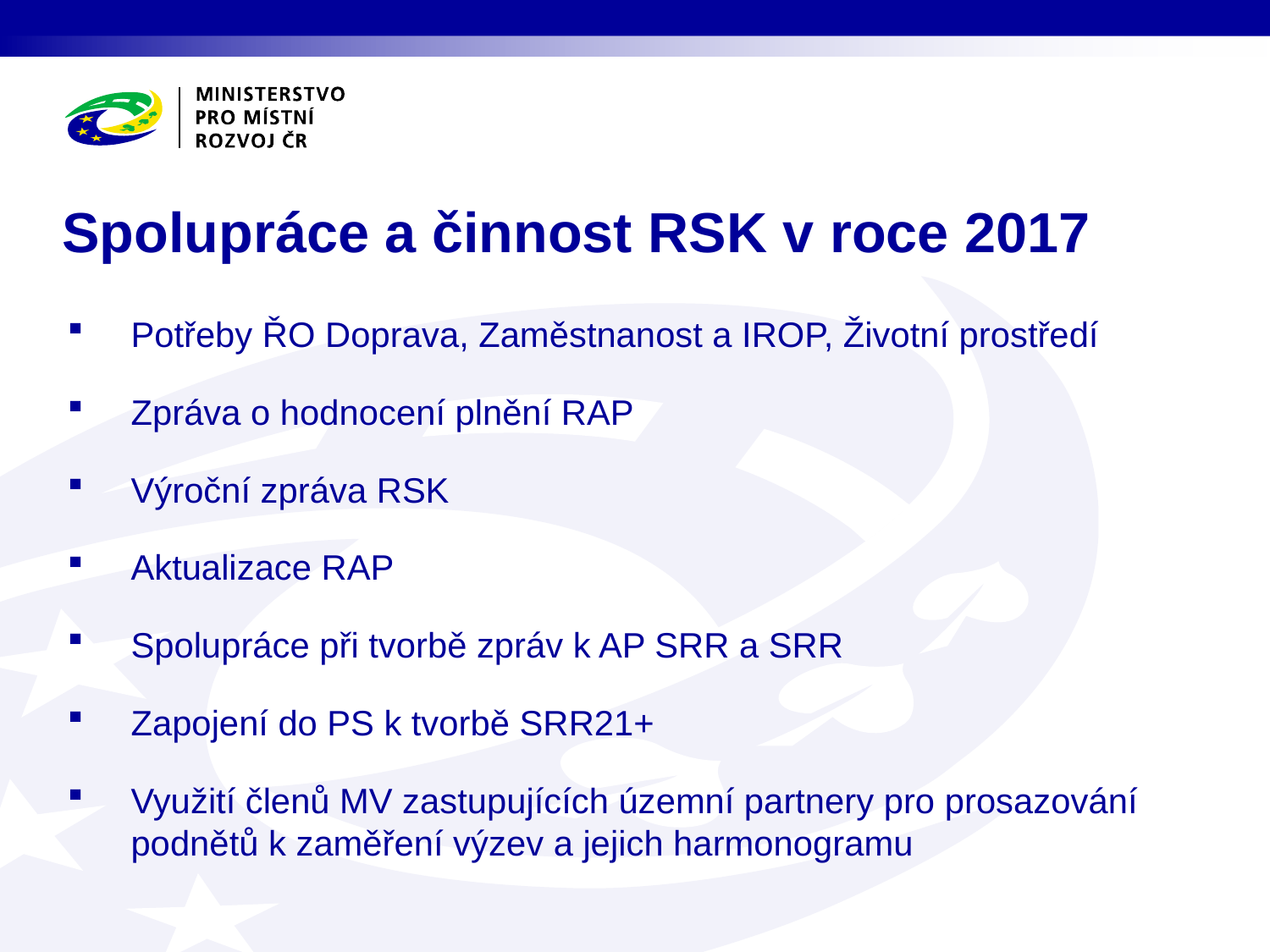

# Spolupráce a činnost RSK v roce 2017
Potřeby ŘO Doprava, Zaměstnanost a IROP, Životní prostředí
Zpráva o hodnocení plnění RAP
Výroční zpráva RSK
Aktualizace RAP
Spolupráce při tvorbě zpráv k AP SRR a SRR
Zapojení do PS k tvorbě SRR21+
Využití členů MV zastupujících územní partnery pro prosazování podnětů k zaměření výzev a jejich harmonogramu